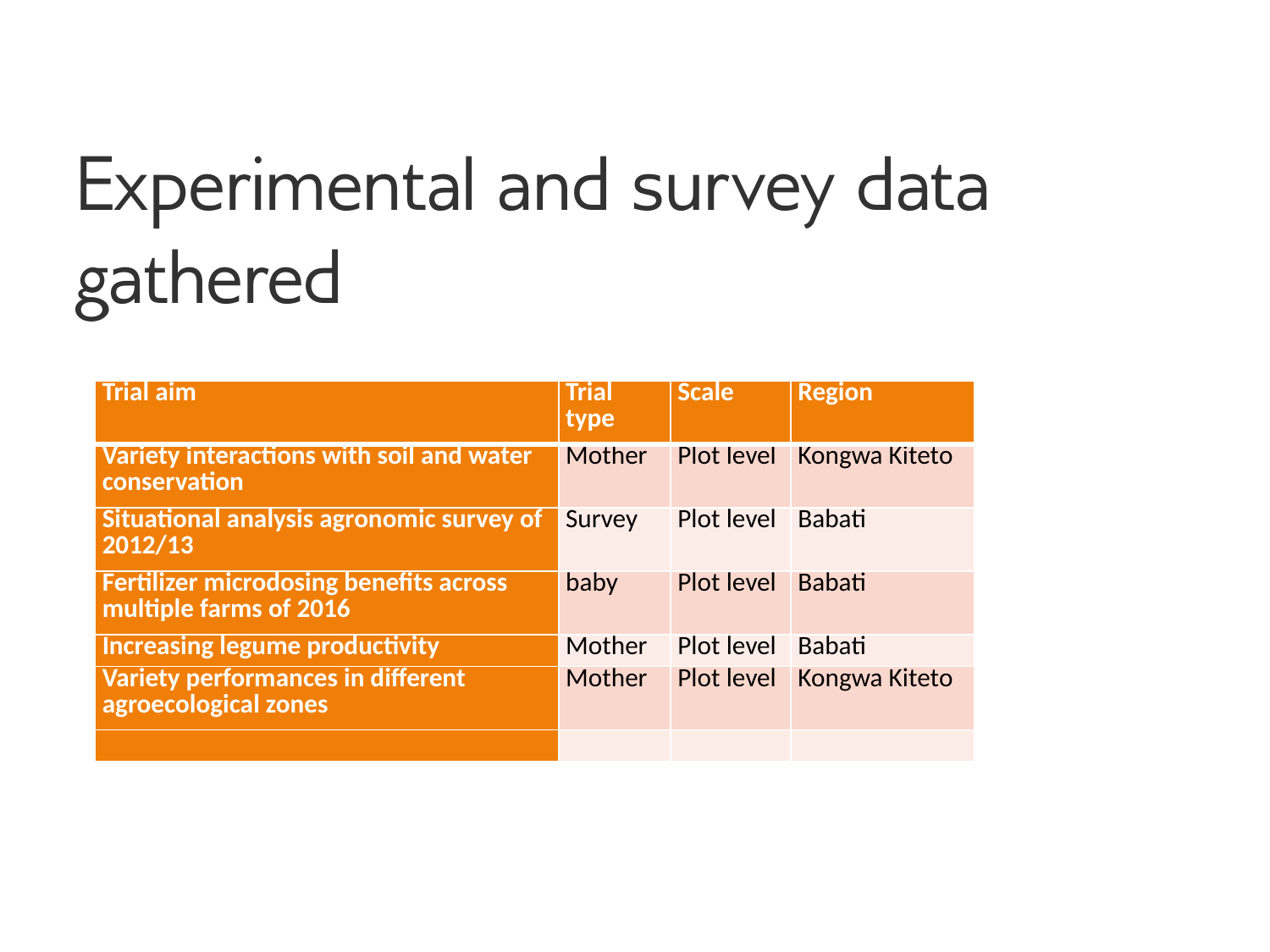

# Experimental and survey data gathered
| Trial aim | Trial type | Scale | Region |
| --- | --- | --- | --- |
| Variety interactions with soil and water conservation | Mother | Plot level | Kongwa Kiteto |
| Situational analysis agronomic survey of 2012/13 | Survey | Plot level | Babati |
| Fertilizer microdosing benefits across multiple farms of 2016 | baby | Plot level | Babati |
| Increasing legume productivity | Mother | Plot level | Babati |
| Variety performances in different agroecological zones | Mother | Plot level | Kongwa Kiteto |
|  |  |  |  |